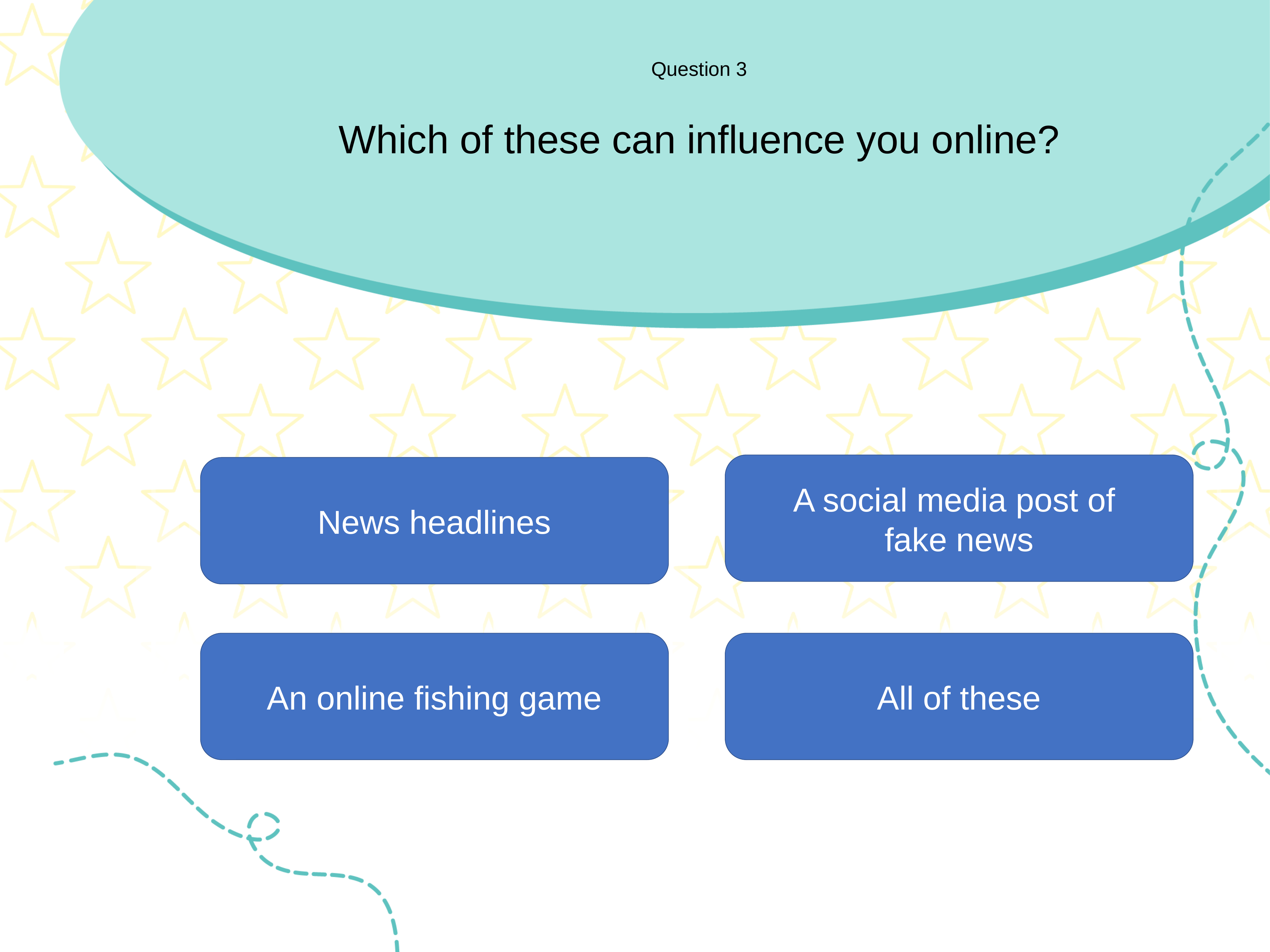

Question 3
Which of these can influence you online?
A social media post of
fake news
News headlines
An online fishing game
All of these